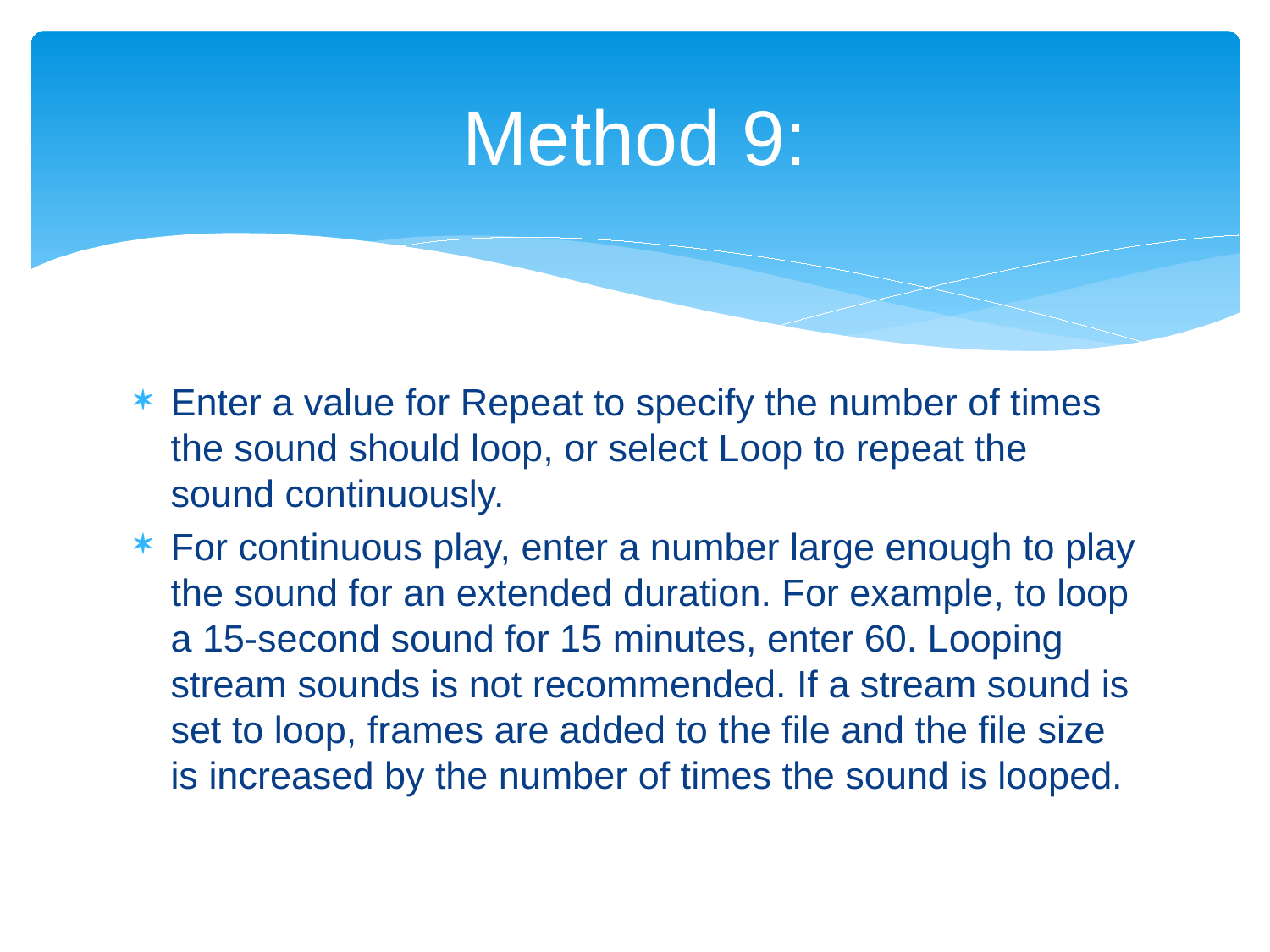

# Method 9:
Enter a value for Repeat to specify the number of times the sound should loop, or select Loop to repeat the sound continuously.
For continuous play, enter a number large enough to play the sound for an extended duration. For example, to loop a 15-second sound for 15 minutes, enter 60. Looping stream sounds is not recommended. If a stream sound is set to loop, frames are added to the file and the file size is increased by the number of times the sound is looped.